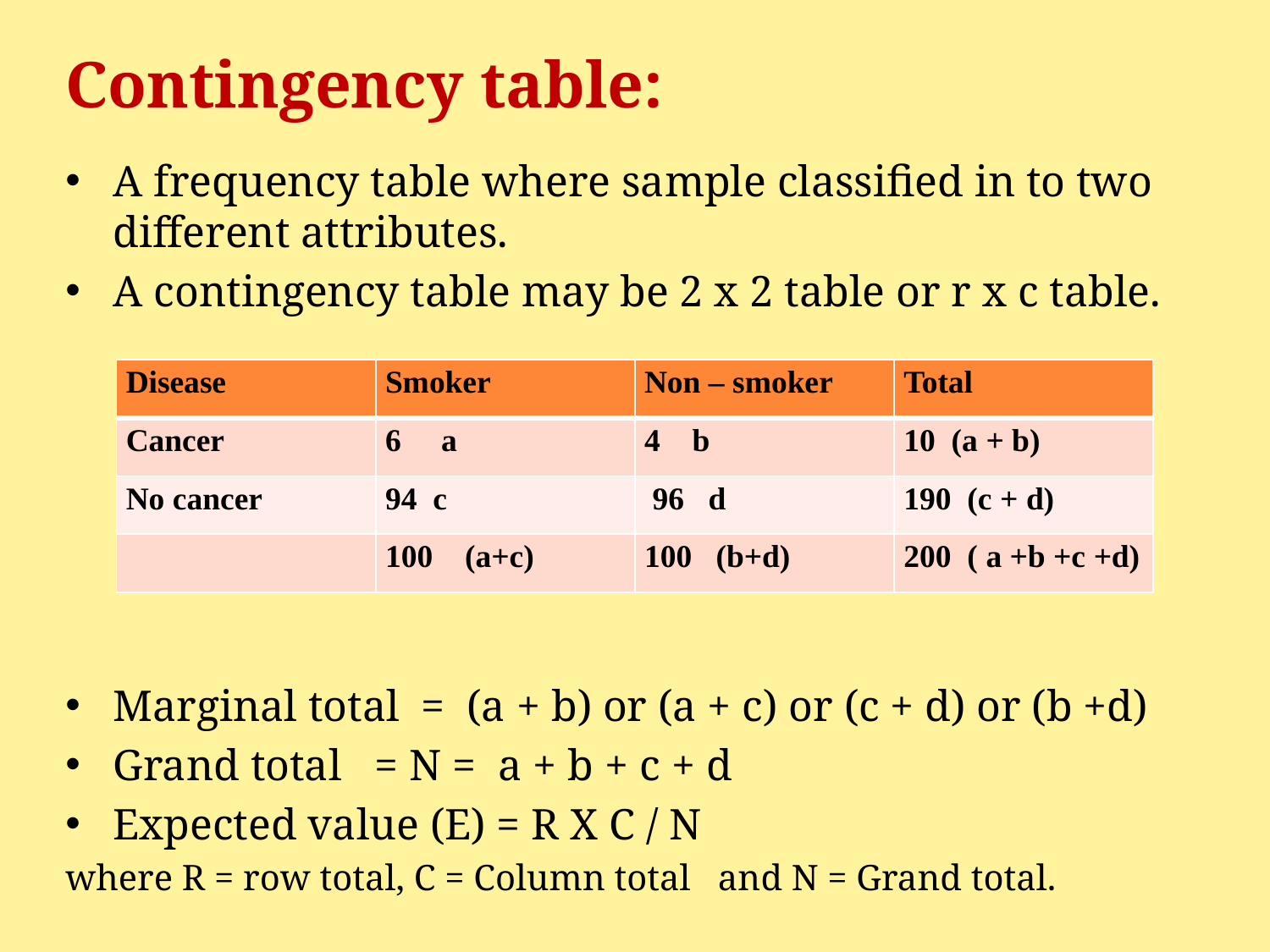

# Contingency table:
A frequency table where sample classified in to two different attributes.
A contingency table may be 2 x 2 table or r x c table.

Marginal total  =  (a + b) or (a + c) or (c + d) or (b +d)
Grand total   = N =  a + b + c + d
Expected value (E) = R X C / N
where R = row total, C = Column total   and N = Grand total.

| Disease | Smoker | Non – smoker | Total |
| --- | --- | --- | --- |
| Cancer | 6 a | 4 b | 10 (a + b) |
| No cancer | 94 c | 96 d | 190 (c + d) |
|  | 100 (a+c) | 100 (b+d) | 200 ( a +b +c +d) |